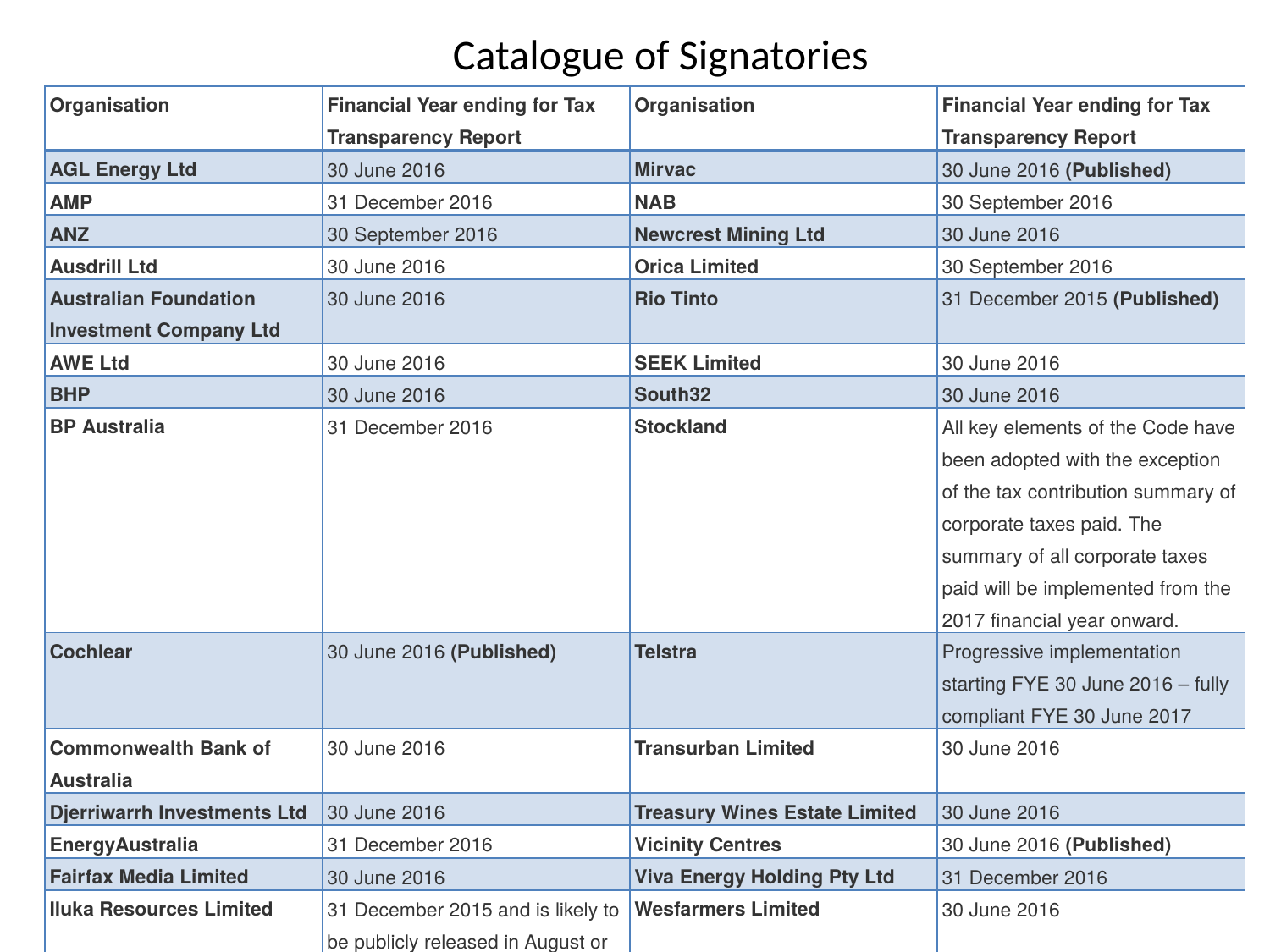

# Catalogue of Signatories
| Organisation | Financial Year ending for Tax Transparency Report | Organisation | Financial Year ending for Tax Transparency Report |
| --- | --- | --- | --- |
| AGL Energy Ltd | 30 June 2016 | Mirvac | 30 June 2016 (Published) |
| AMP | 31 December 2016 | NAB | 30 September 2016 |
| ANZ | 30 September 2016 | Newcrest Mining Ltd | 30 June 2016 |
| Ausdrill Ltd | 30 June 2016 | Orica Limited | 30 September 2016 |
| Australian Foundation Investment Company Ltd | 30 June 2016 | Rio Tinto | 31 December 2015 (Published) |
| AWE Ltd | 30 June 2016 | SEEK Limited | 30 June 2016 |
| BHP | 30 June 2016 | South32 | 30 June 2016 |
| BP Australia | 31 December 2016 | Stockland | All key elements of the Code have been adopted with the exception of the tax contribution summary of corporate taxes paid. The summary of all corporate taxes paid will be implemented from the 2017 financial year onward. |
| Cochlear | 30 June 2016 (Published) | Telstra | Progressive implementation starting FYE 30 June 2016 – fully compliant FYE 30 June 2017 |
| Commonwealth Bank of Australia | 30 June 2016 | Transurban Limited | 30 June 2016 |
| Djerriwarrh Investments Ltd | 30 June 2016 | Treasury Wines Estate Limited | 30 June 2016 |
| EnergyAustralia | 31 December 2016 | Vicinity Centres | 30 June 2016 (Published) |
| Fairfax Media Limited | 30 June 2016 | Viva Energy Holding Pty Ltd | 31 December 2016 |
| Iluka Resources Limited | 31 December 2015 and is likely to be publicly released in August or September 2016. | Wesfarmers Limited | 30 June 2016 |
| Lendlease Corporation Limited | 30 June 2017 | Westpac | 30 September 2016 |
| Mirrabooka Investments Ltd | 30 June 2016 | Woodside Petroleum Limited | 31 December 2016 |